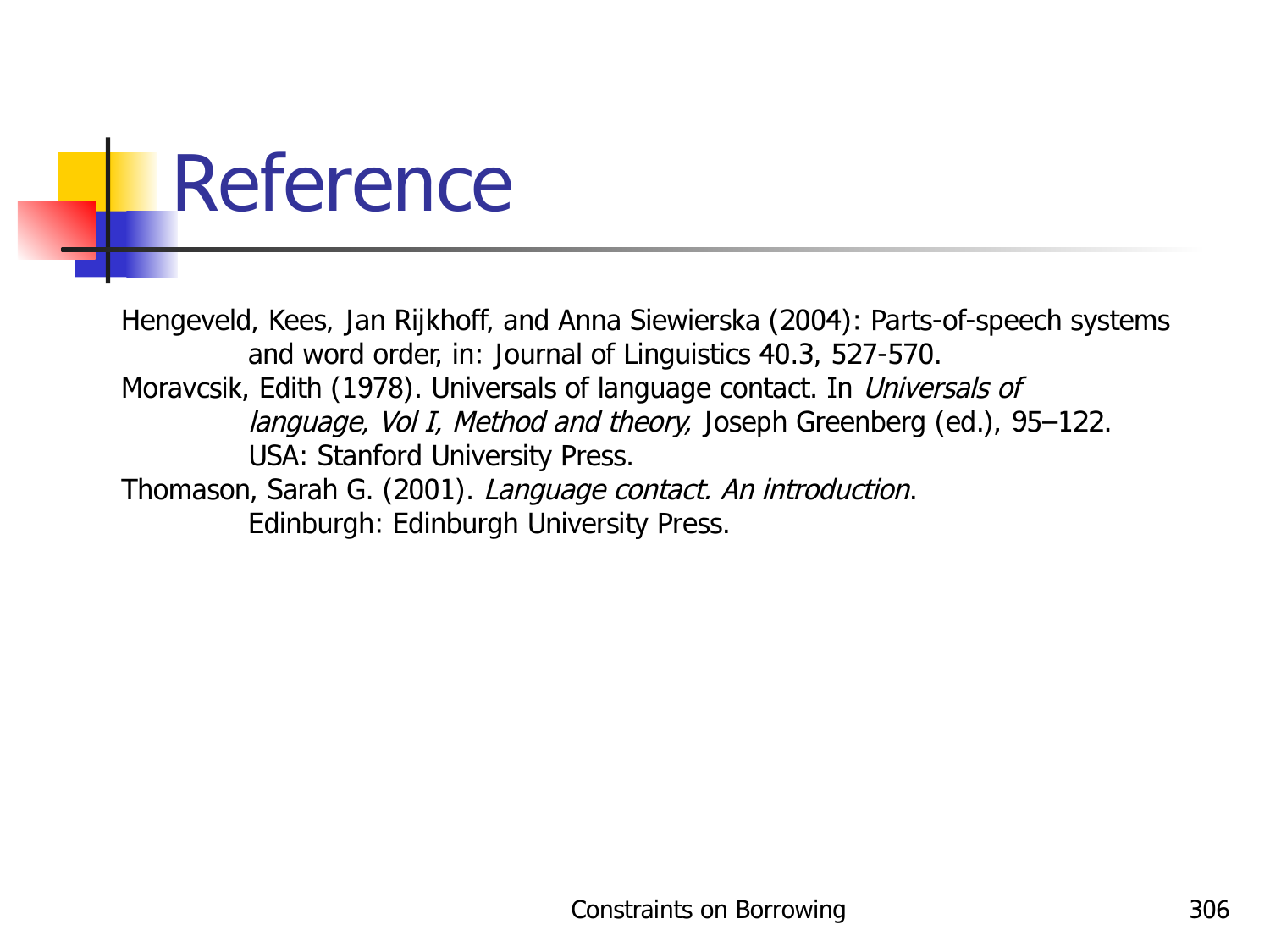

# Reference
Hengeveld, Kees, Jan Rijkhoff, and Anna Siewierska (2004): Parts-of-speech systems
	and word order, in: Journal of Linguistics 40.3, 527-570.
Moravcsik, Edith (1978). Universals of language contact. In Universals of
	language, Vol I, Method and theory, Joseph Greenberg (ed.), 95–122.
	USA: Stanford University Press.
Thomason, Sarah G. (2001). Language contact. An introduction.
	Edinburgh: Edinburgh University Press.
Constraints on Borrowing
306